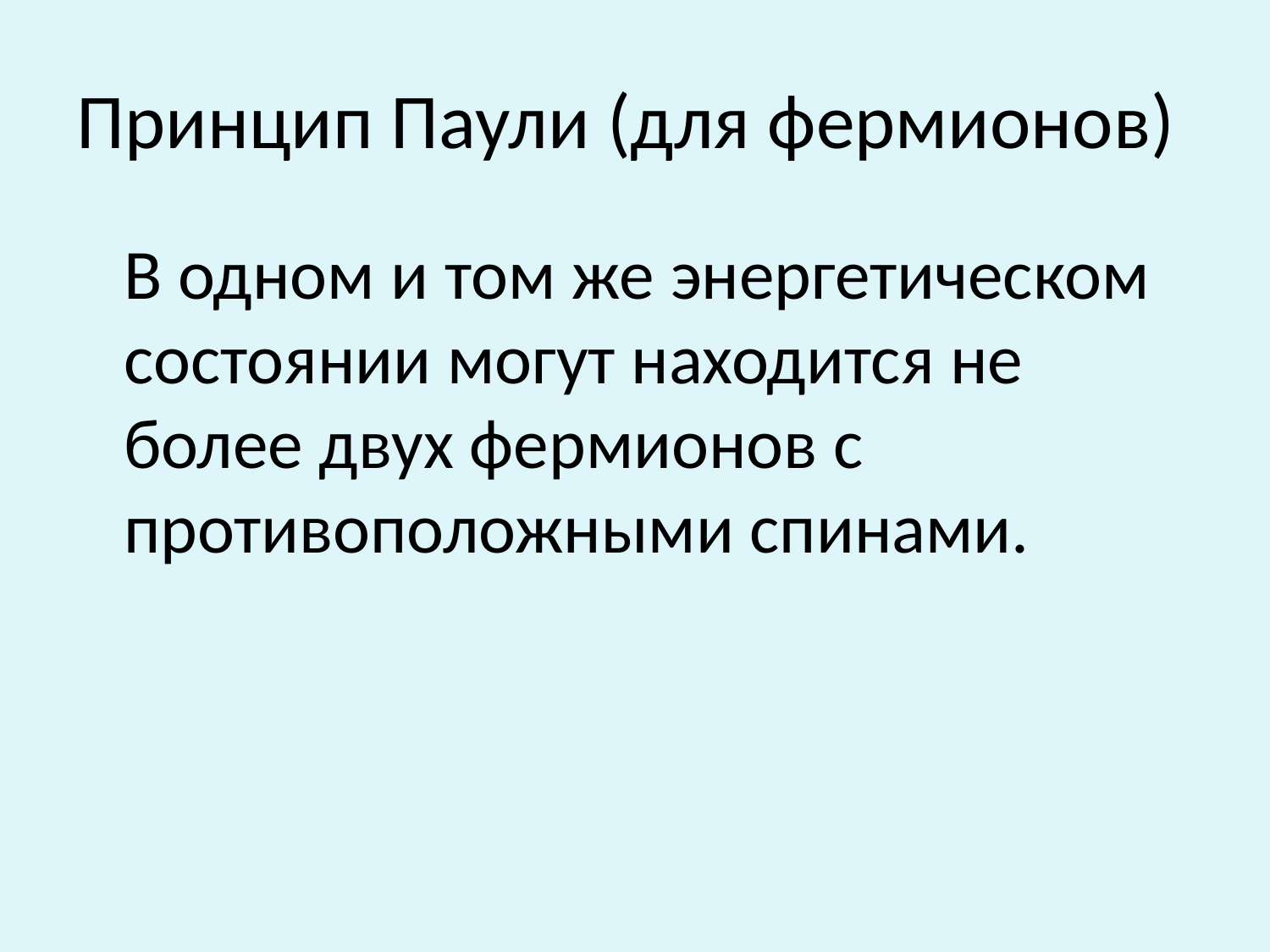

# Принцип Паули (для фермионов)
   В одном и том же энергетическом состоянии могут находится не более двух фермионов с противоположными спинами.